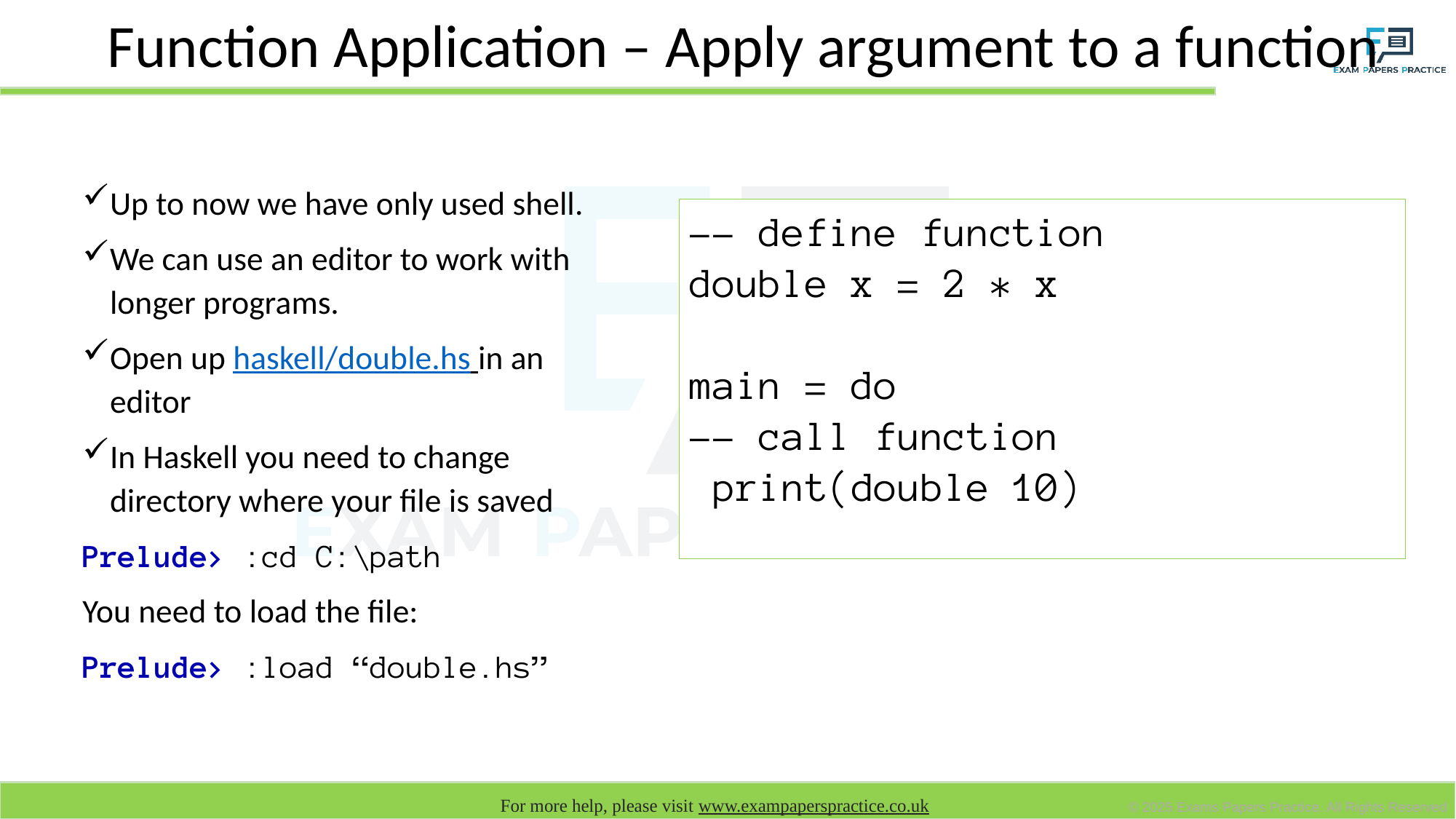

# Function Application – Apply argument to a function
Up to now we have only used shell.
We can use an editor to work with longer programs.
Open up haskell/double.hs in an editor
In Haskell you need to change directory where your file is saved
Prelude> :cd C:\path
You need to load the file:
Prelude> :load “double.hs”

-- define function
double x = 2 * x

main = do
-- call function
 print(double 10)